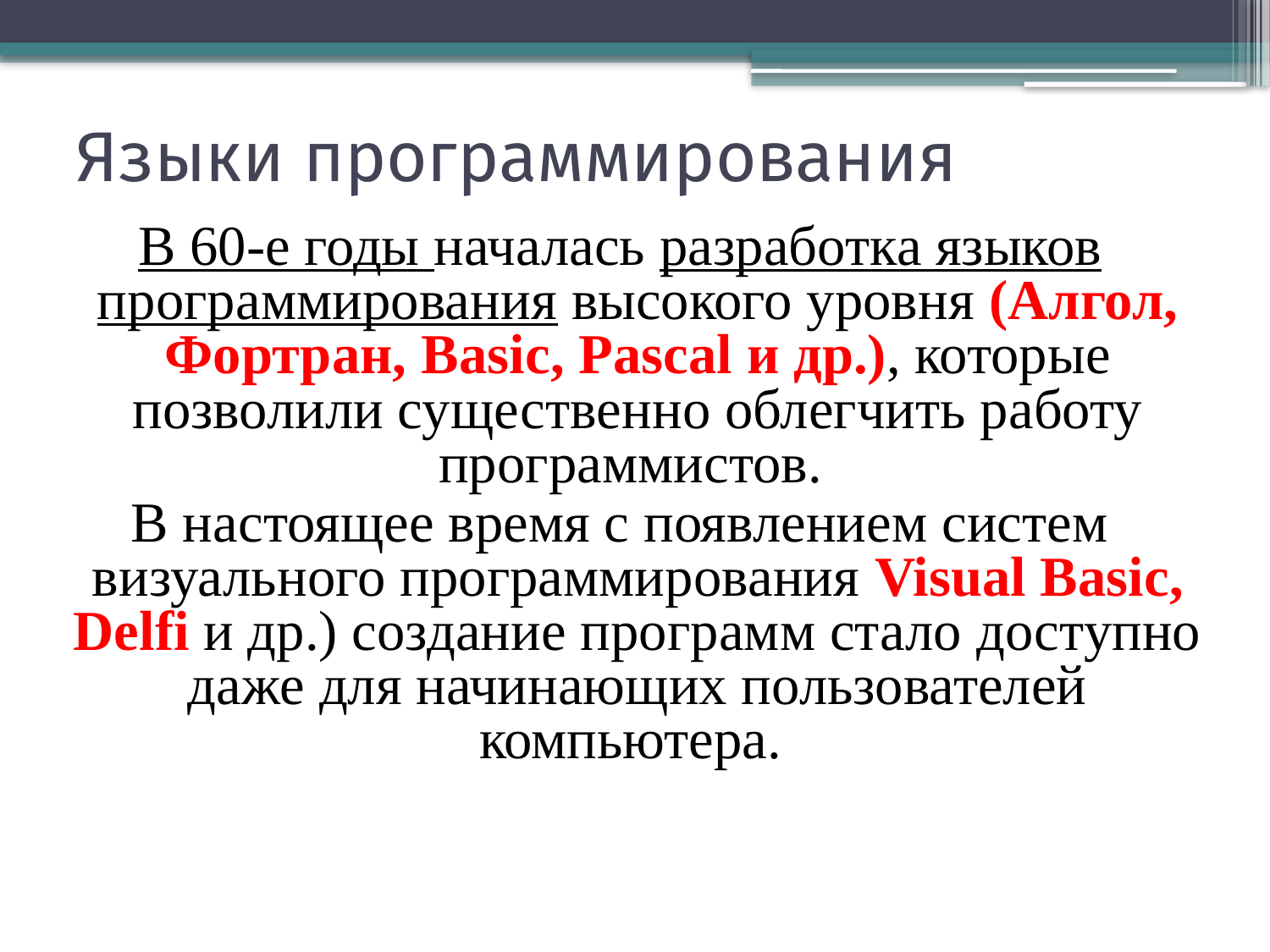

Языки программирования
В 60-е годы началась разработка языков программирования высокого уровня (Алгол, Фортран, Basic, Pascal и др.), которые позволили существенно облегчить работу программистов.
В настоящее время с появлением систем визуального программирования Visual Basic, Delfi и др.) создание программ стало доступно даже для начинающих пользователей компьютера.